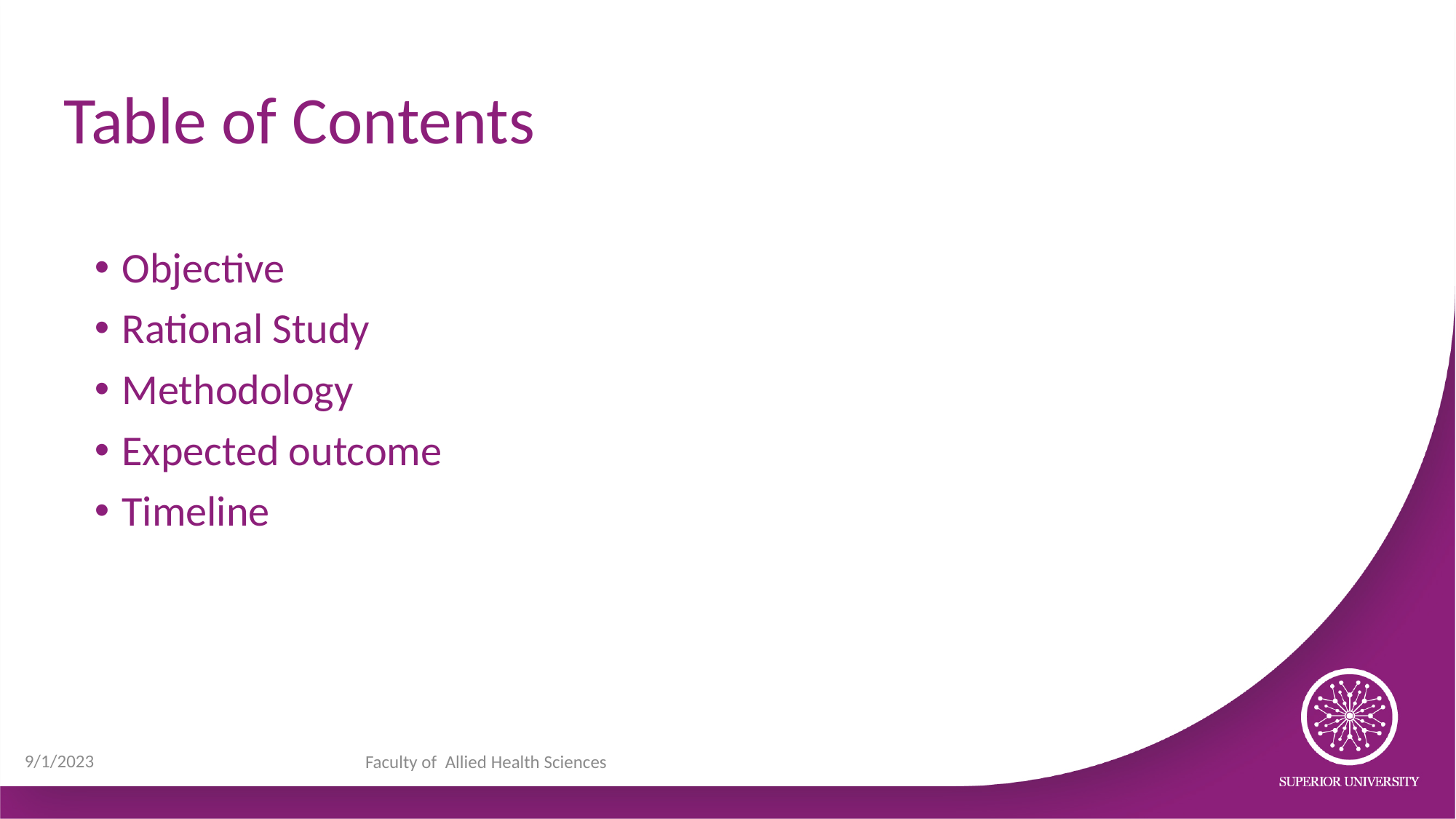

# Table of Contents

Objective
Rational Study
Methodology
Expected outcome
Timeline

9/1/2023
Faculty of  Allied Health Sciences